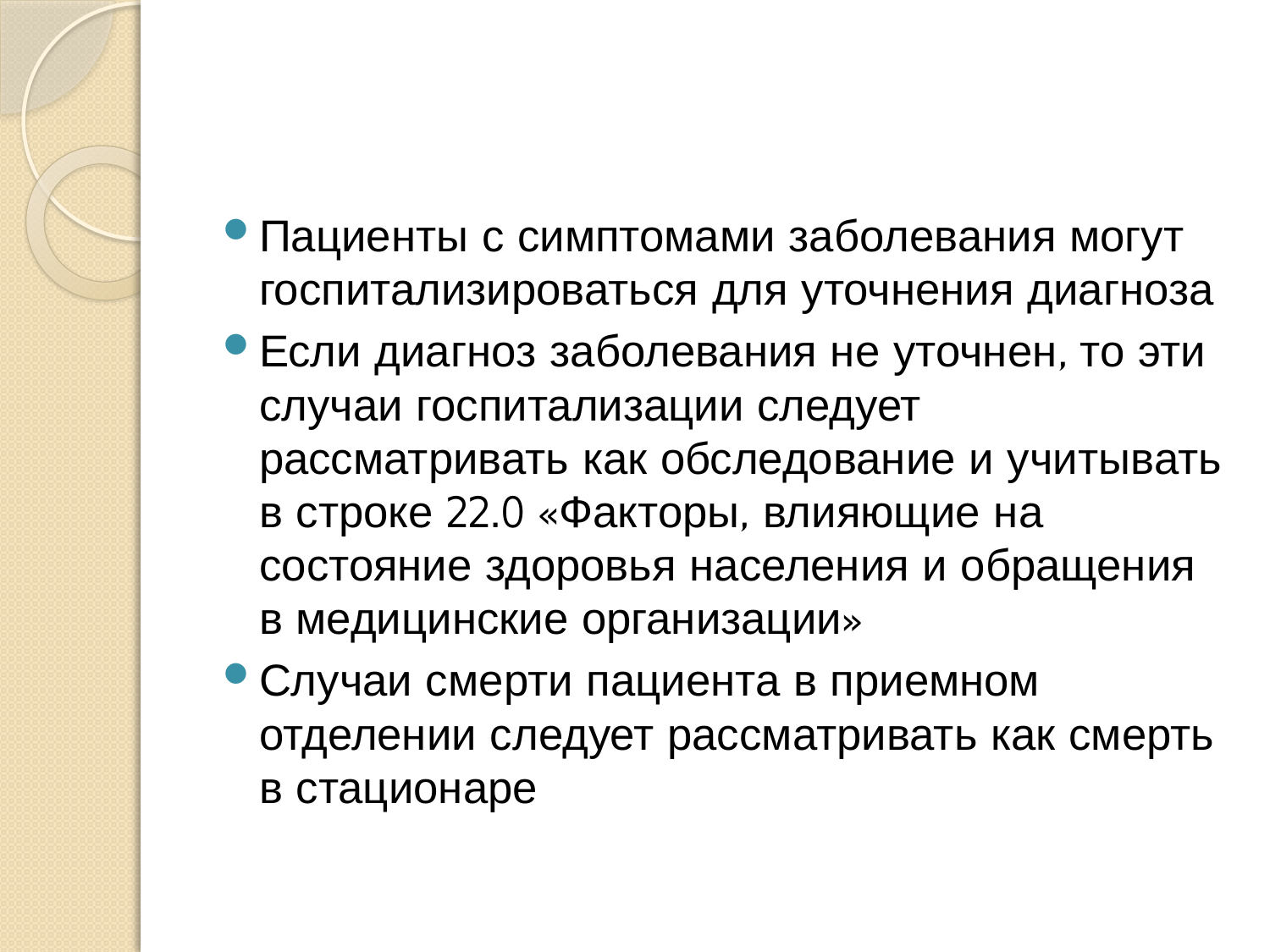

#
Пациенты с симптомами заболевания могут госпитализироваться для уточнения диагноза
Если диагноз заболевания не уточнен, то эти случаи госпитализации следует рассматривать как обследование и учитывать в строке 22.0 «Факторы, влияющие на состояние здоровья населения и обращения в медицинские организации»
Случаи смерти пациента в приемном отделении следует рассматривать как смерть в стационаре